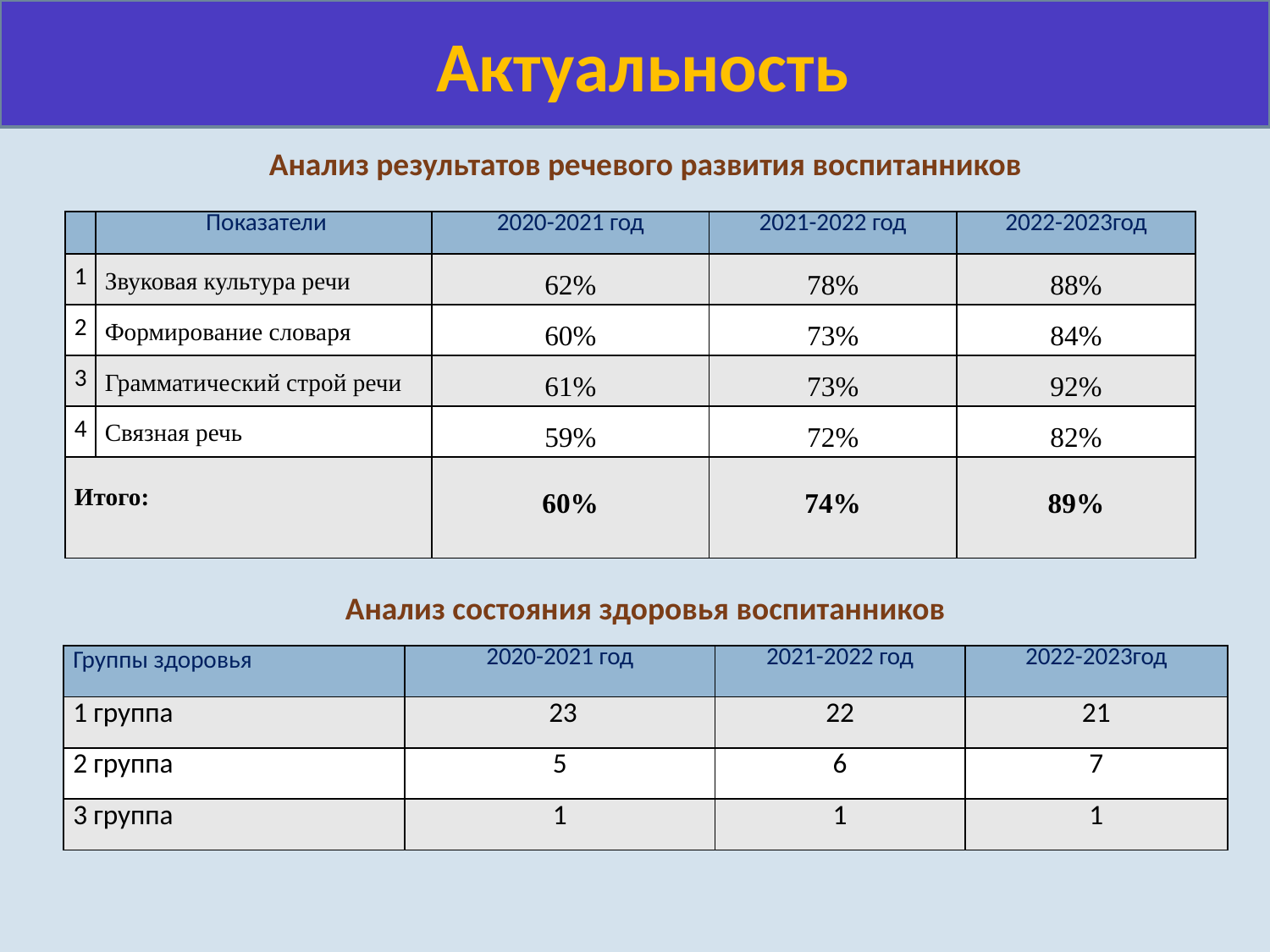

Актуальность
Анализ результатов речевого развития воспитанников
|  | Показатели | 2020-2021 год | 2021-2022 год | 2022-2023год |
| --- | --- | --- | --- | --- |
| 1 | Звуковая культура речи | 62% | 78% | 88% |
| 2 | Формирование словаря | 60% | 73% | 84% |
| 3 | Грамматический строй речи | 61% | 73% | 92% |
| 4 | Связная речь | 59% | 72% | 82% |
| Итого: |  | 60% | 74% | 89% |

Анализ состояния здоровья воспитанников
| Группы здоровья | 2020-2021 год | 2021-2022 год | 2022-2023год |
| --- | --- | --- | --- |
| 1 группа | 23 | 22 | 21 |
| 2 группа | 5 | 6 | 7 |
| 3 группа | 1 | 1 | 1 |